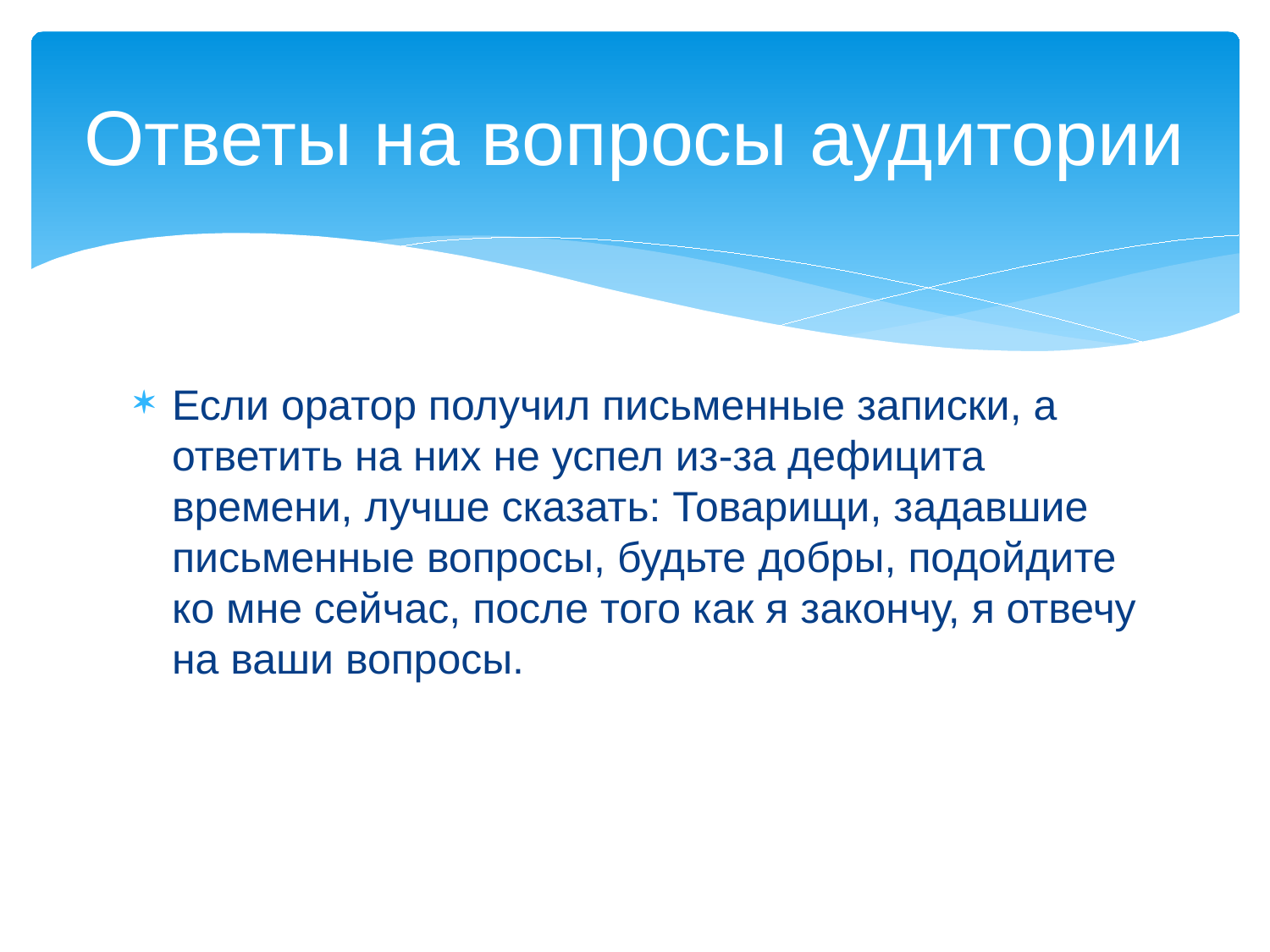

# Ответы на вопросы аудитории
Если оратор получил письменные записки, а ответить на них не успел из-за дефицита времени, лучше сказать: Товарищи, задавшие письменные вопросы, будьте добры, подойдите ко мне сейчас, после того как я закончу, я отвечу на ваши вопросы.